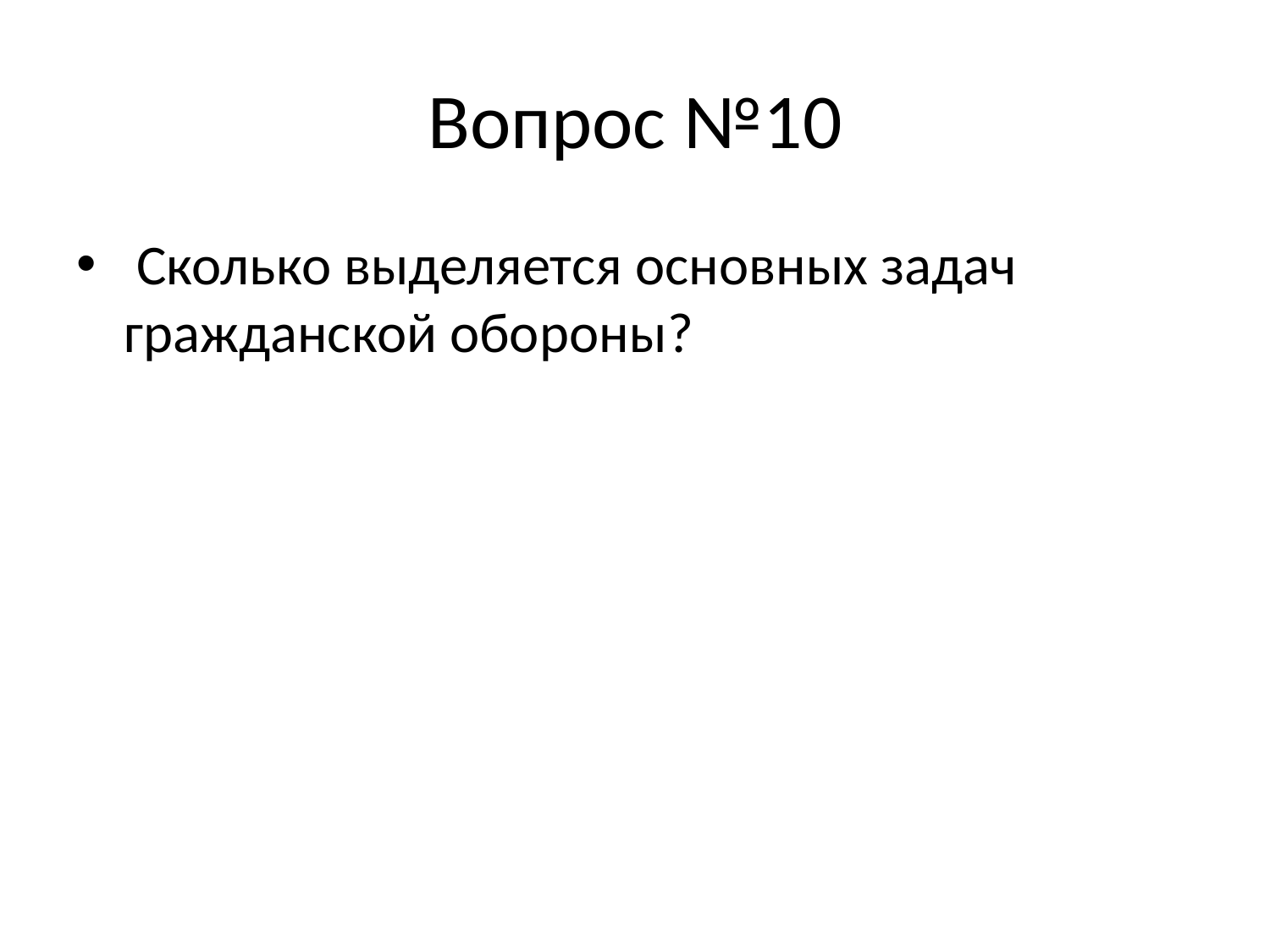

# Вопрос №10
 Сколько выделяется основных задач гражданской обороны?